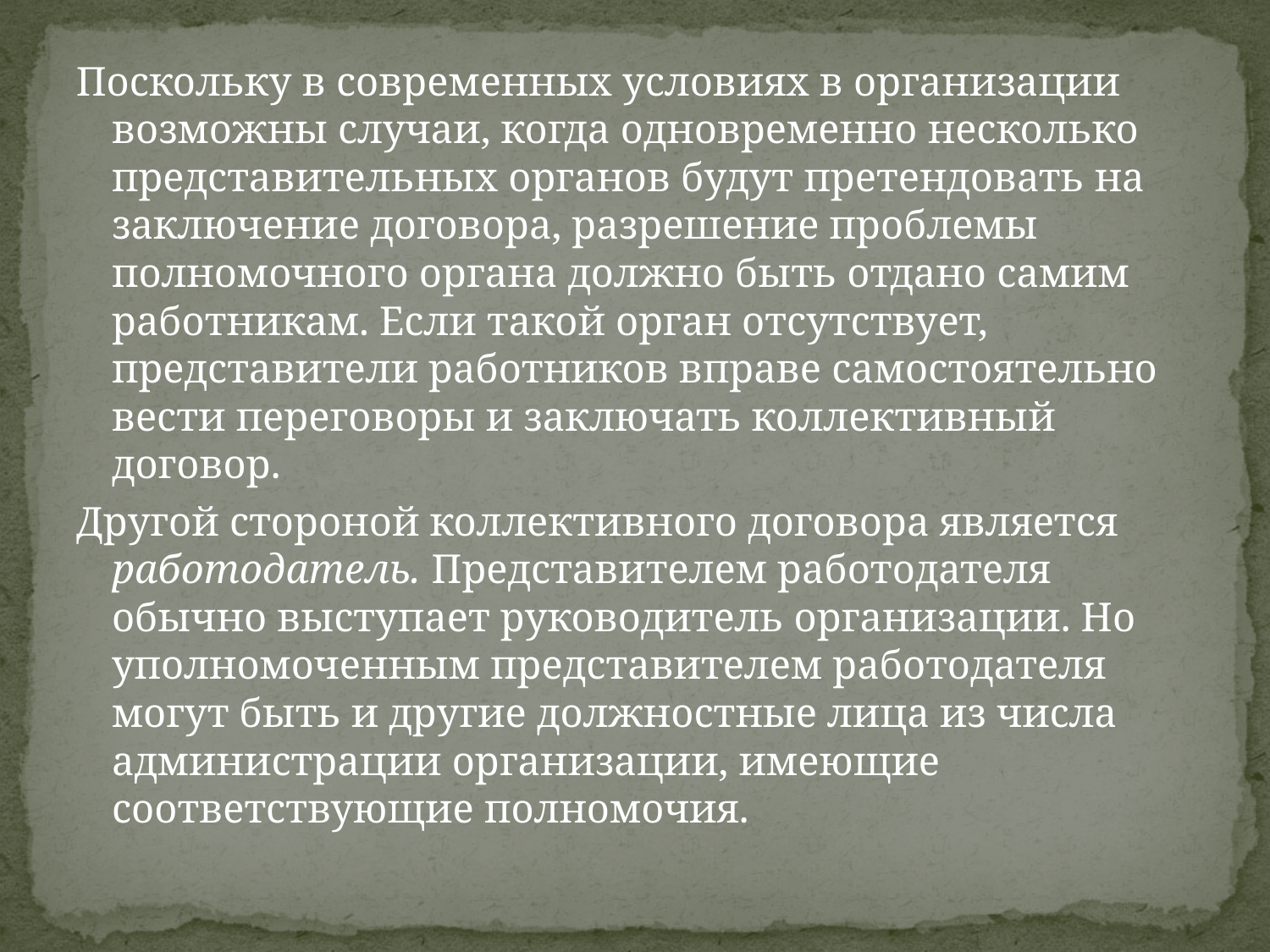

Поскольку в современных условиях в организации возможны случаи, когда одновременно несколько представительных органов будут претендовать на заключение договора, разрешение проблемы полномочного органа должно быть отдано самим работникам. Если такой орган отсутствует, представители работников вправе самостоятельно вести переговоры и заключать коллективный договор.
Другой стороной коллективного договора является работодатель. Представителем работодателя обычно выступает руководитель организации. Но уполномоченным представителем работодателя могут быть и другие должностные лица из числа администрации организации, имеющие соответствующие полномочия.